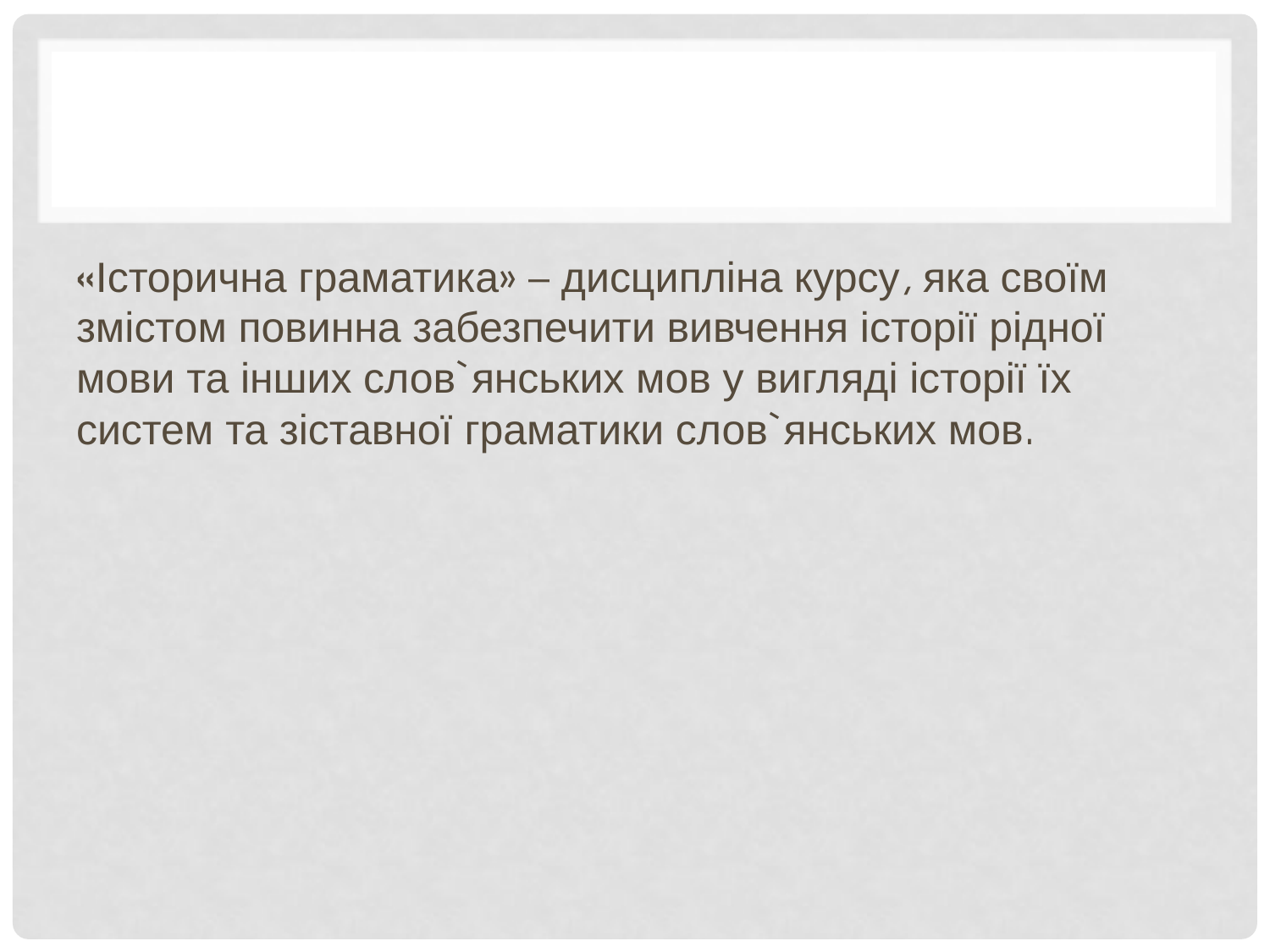

#
«Історична граматика» – дисципліна курсу, яка своїм змістом повинна забезпечити вивчення історії рідної мови та інших слов`янських мов у вигляді історії їх систем та зіставної граматики слов`янських мов.